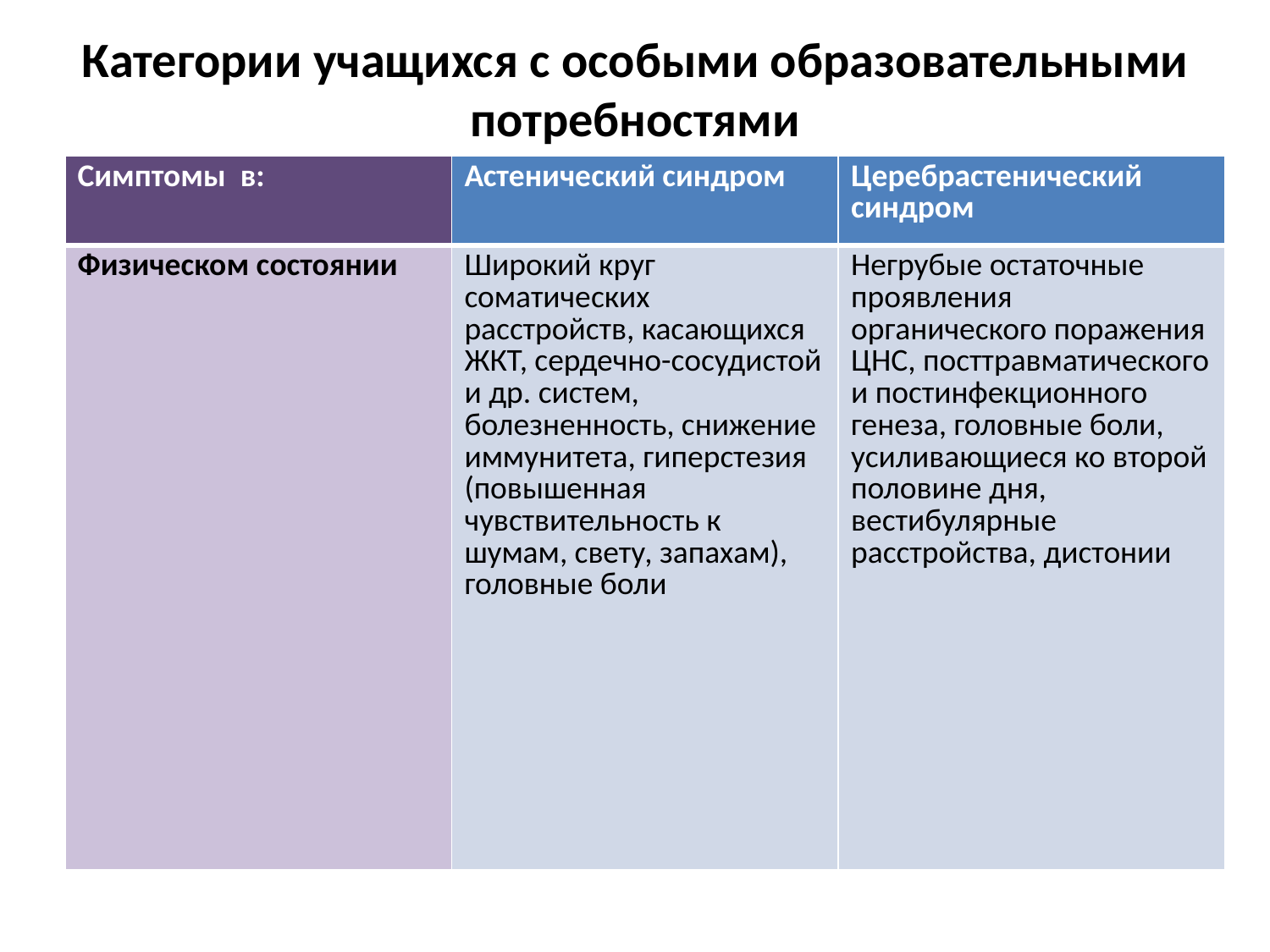

# Категории учащихся с особыми образовательными потребностями
| Симптомы в: | Астенический синдром | Церебрастенический синдром |
| --- | --- | --- |
| Физическом состоянии | Широкий круг соматических расстройств, касающихся ЖКТ, сердечно-сосудистой и др. систем, болезненность, снижение иммунитета, гиперстезия (повышенная чувствительность к шумам, свету, запахам), головные боли | Негрубые остаточные проявления органического поражения ЦНС, посттравматического и постинфекционного генеза, головные боли, усиливающиеся ко второй половине дня, вестибулярные расстройства, дистонии |